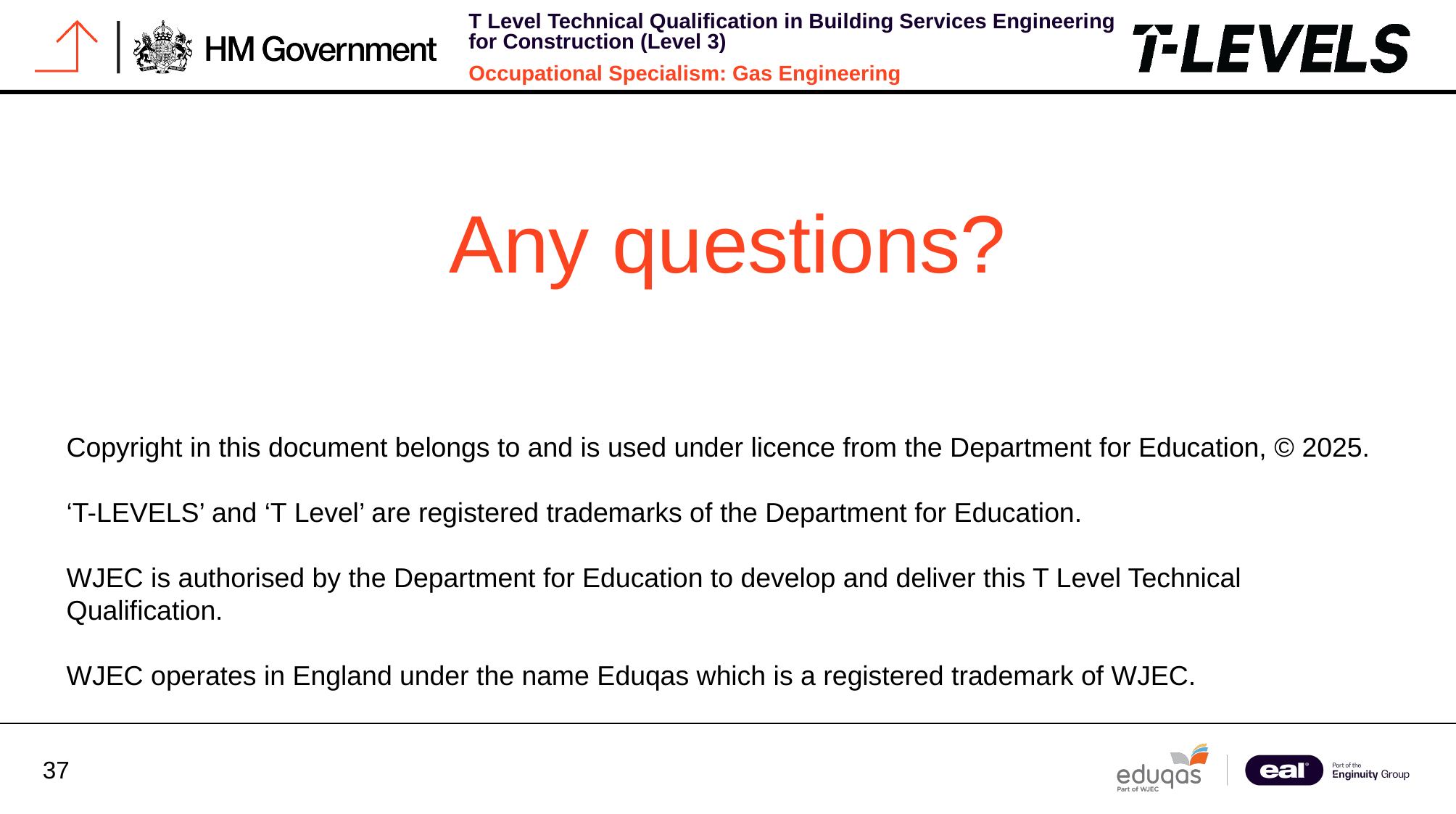

Any questions?
Copyright in this document belongs to and is used under licence from the Department for Education, © 2025.

‘T-LEVELS’ and ‘T Level’ are registered trademarks of the Department for Education.

WJEC is authorised by the Department for Education to develop and deliver this T Level Technical Qualification.

WJEC operates in England under the name Eduqas which is a registered trademark of WJEC.